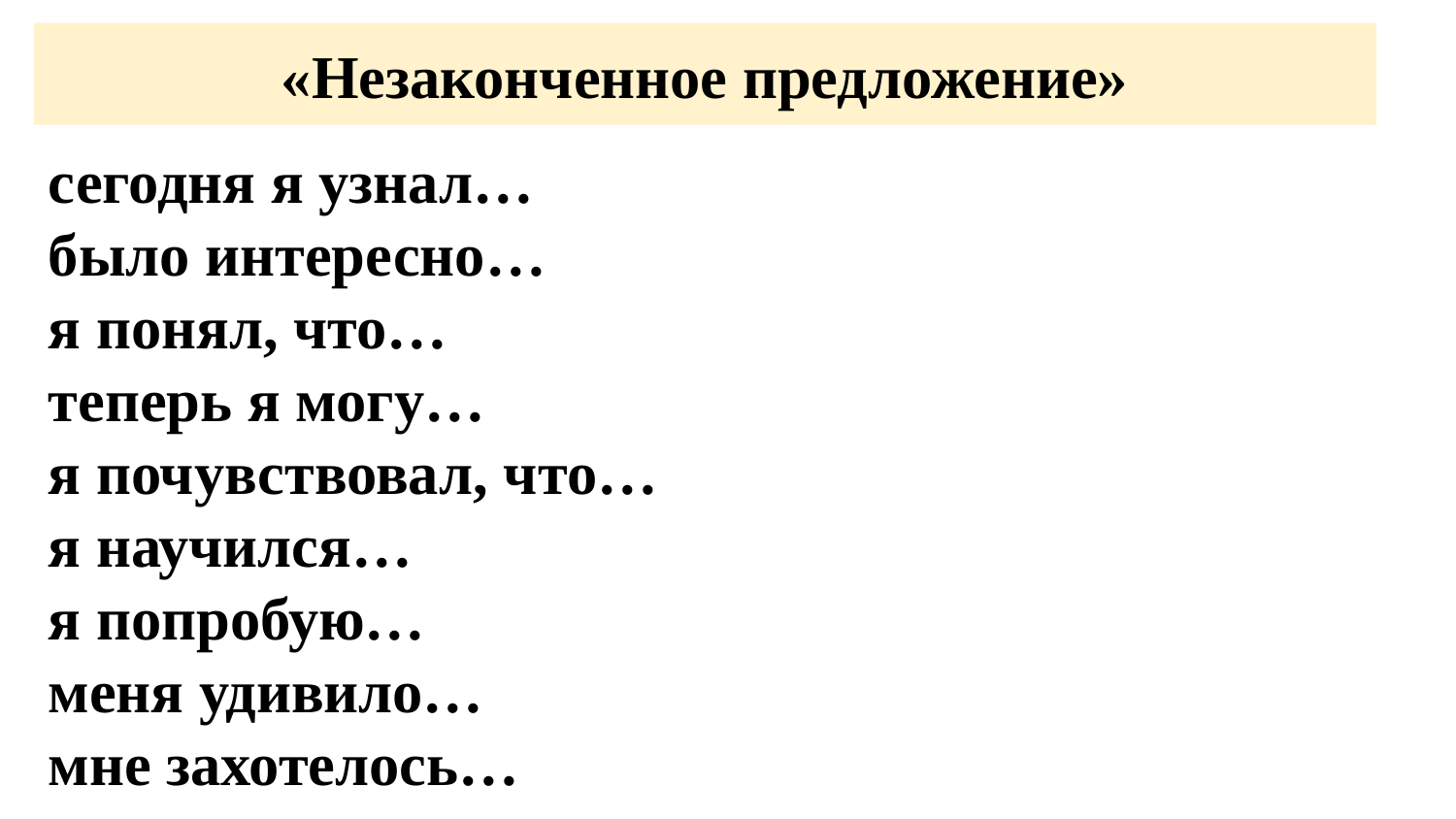

«Незаконченное предложение»
сегодня я узнал…
было интересно…
я понял, что…
теперь я могу…
я почувствовал, что…
я научился…
я попробую…
меня удивило…
мне захотелось…